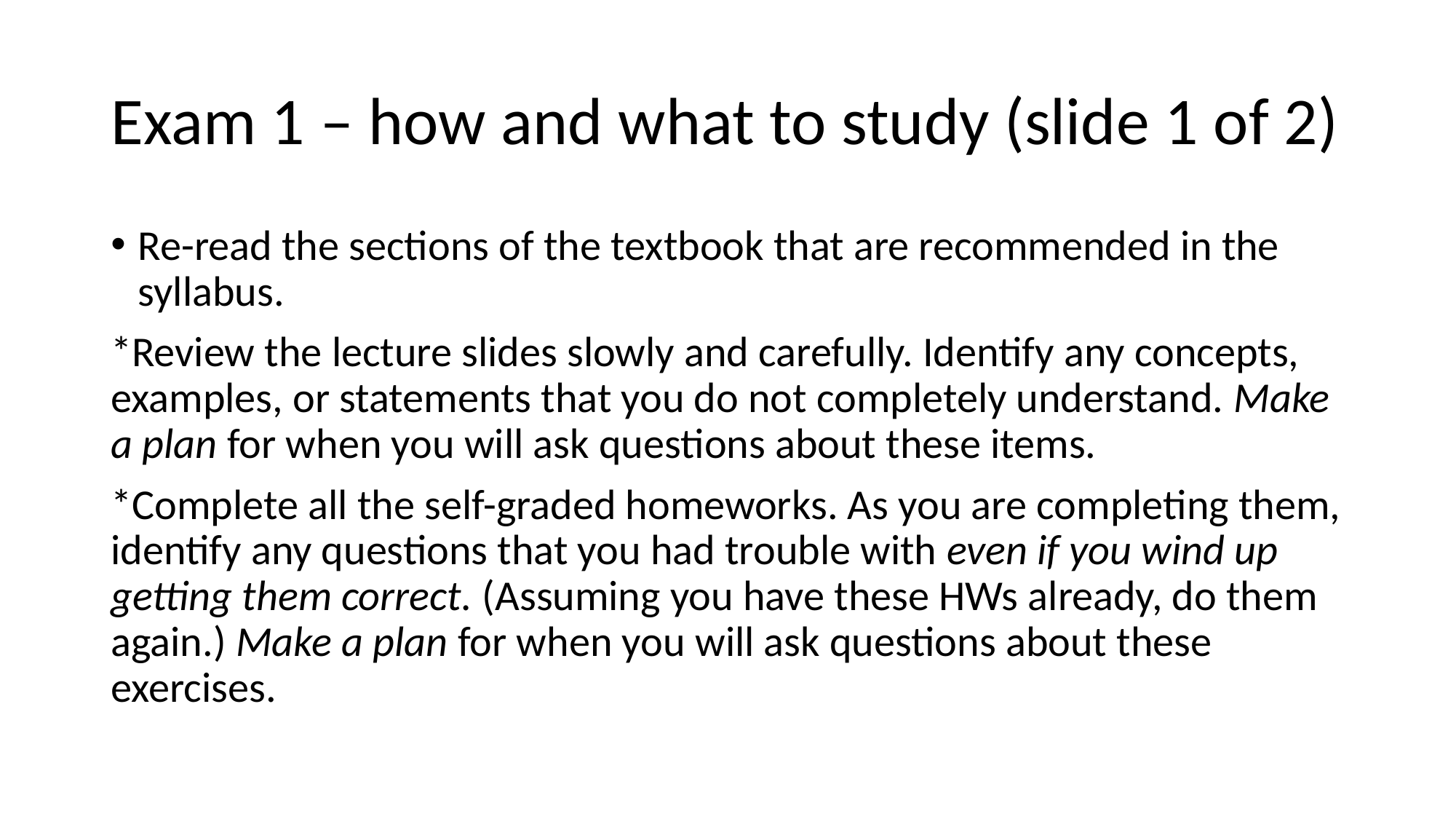

# Exam 1 – how and what to study (slide 1 of 2)
Re-read the sections of the textbook that are recommended in the syllabus.
*Review the lecture slides slowly and carefully. Identify any concepts, examples, or statements that you do not completely understand. Make a plan for when you will ask questions about these items.
*Complete all the self-graded homeworks. As you are completing them, identify any questions that you had trouble with even if you wind up getting them correct. (Assuming you have these HWs already, do them again.) Make a plan for when you will ask questions about these exercises.